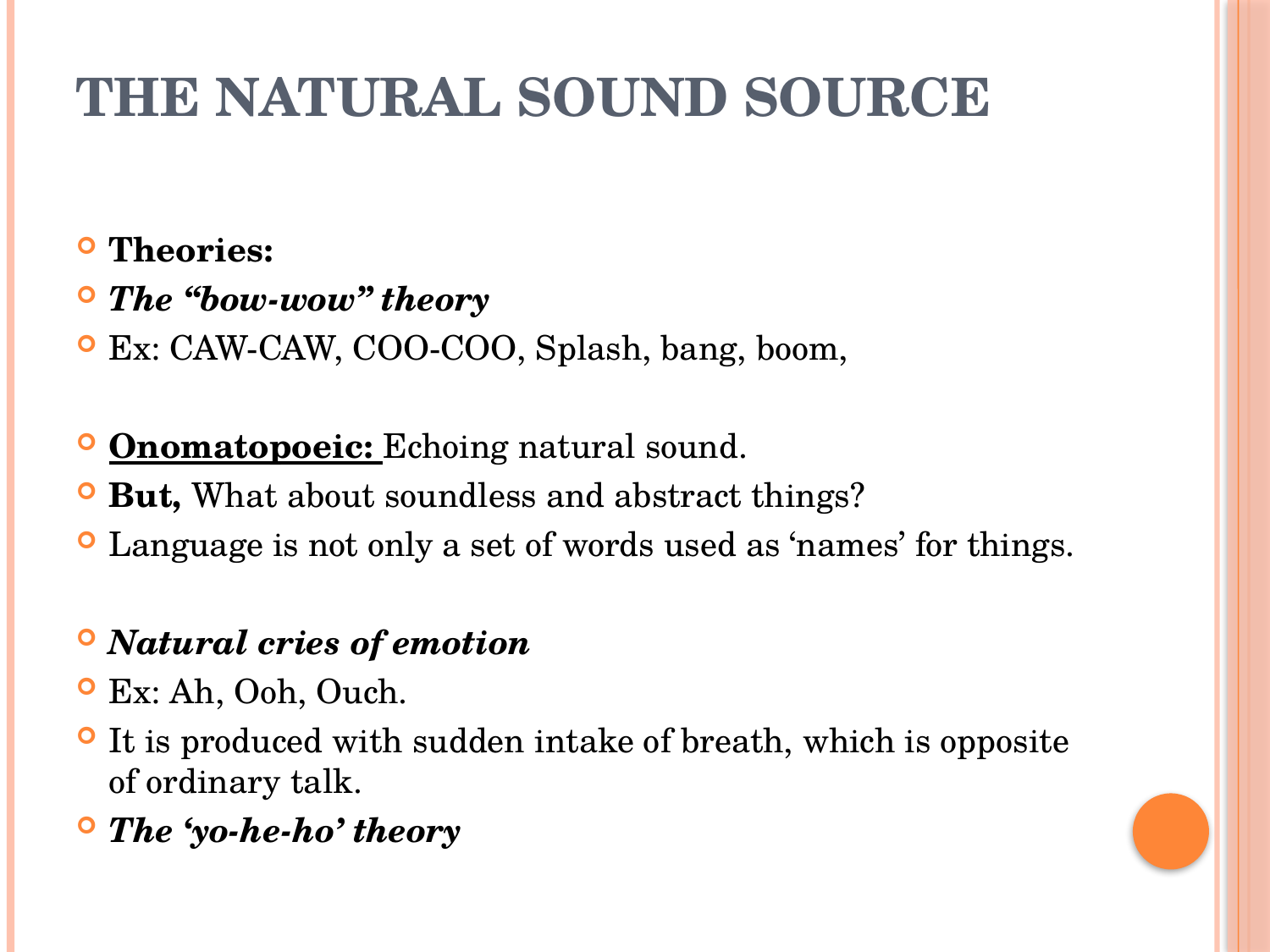

# The natural sound source
Theories:
The “bow-wow” theory
Ex: CAW-CAW, COO-COO, Splash, bang, boom,

Onomatopoeic: Echoing natural sound.
But, What about soundless and abstract things?
Language is not only a set of words used as ‘names’ for things.

Natural cries of emotion
Ex: Ah, Ooh, Ouch.
It is produced with sudden intake of breath, which is opposite of ordinary talk.
The ‘yo-he-ho’ theory